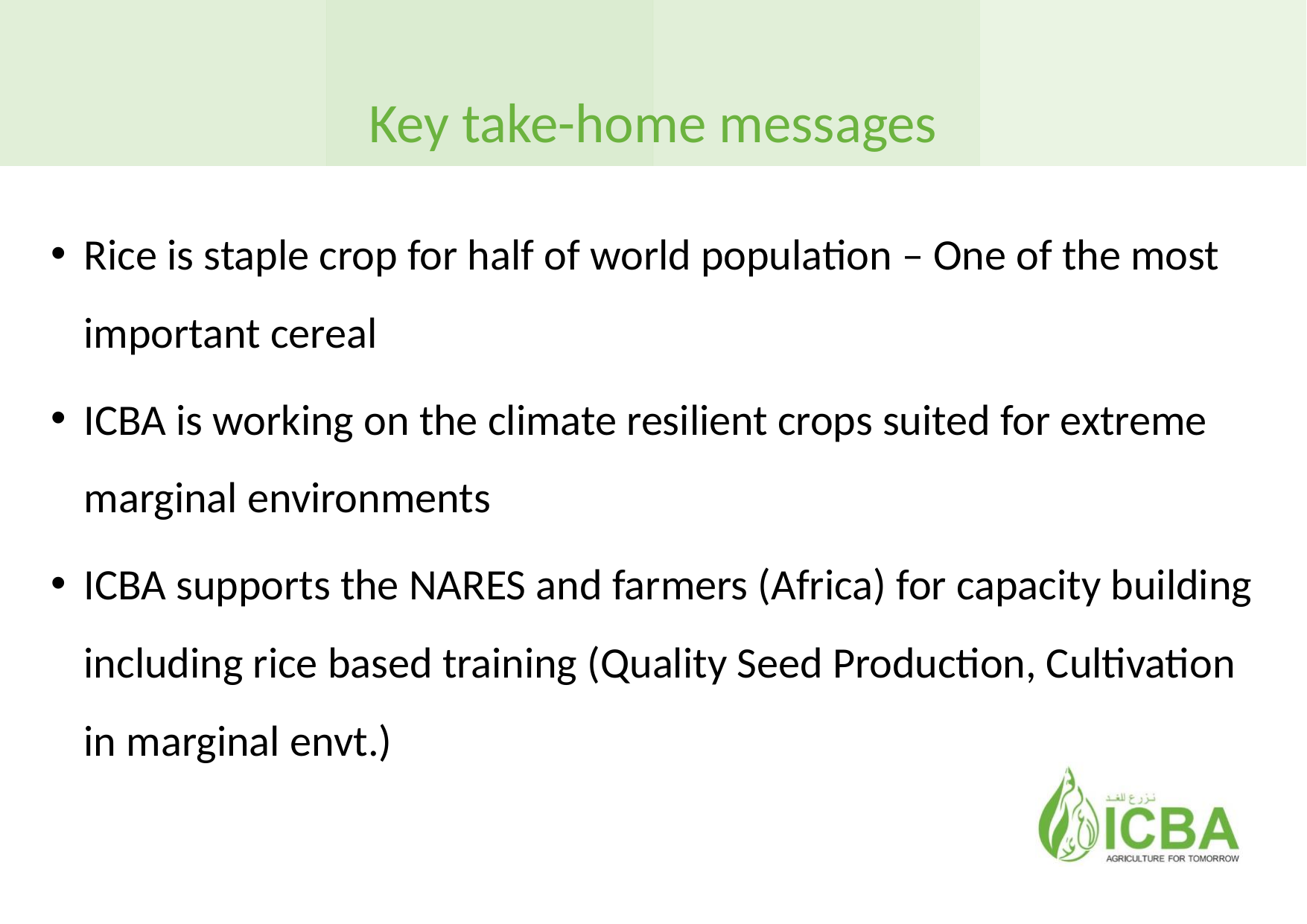

# Key take-home messages
Rice is staple crop for half of world population – One of the most important cereal
ICBA is working on the climate resilient crops suited for extreme marginal environments
ICBA supports the NARES and farmers (Africa) for capacity building including rice based training (Quality Seed Production, Cultivation in marginal envt.)